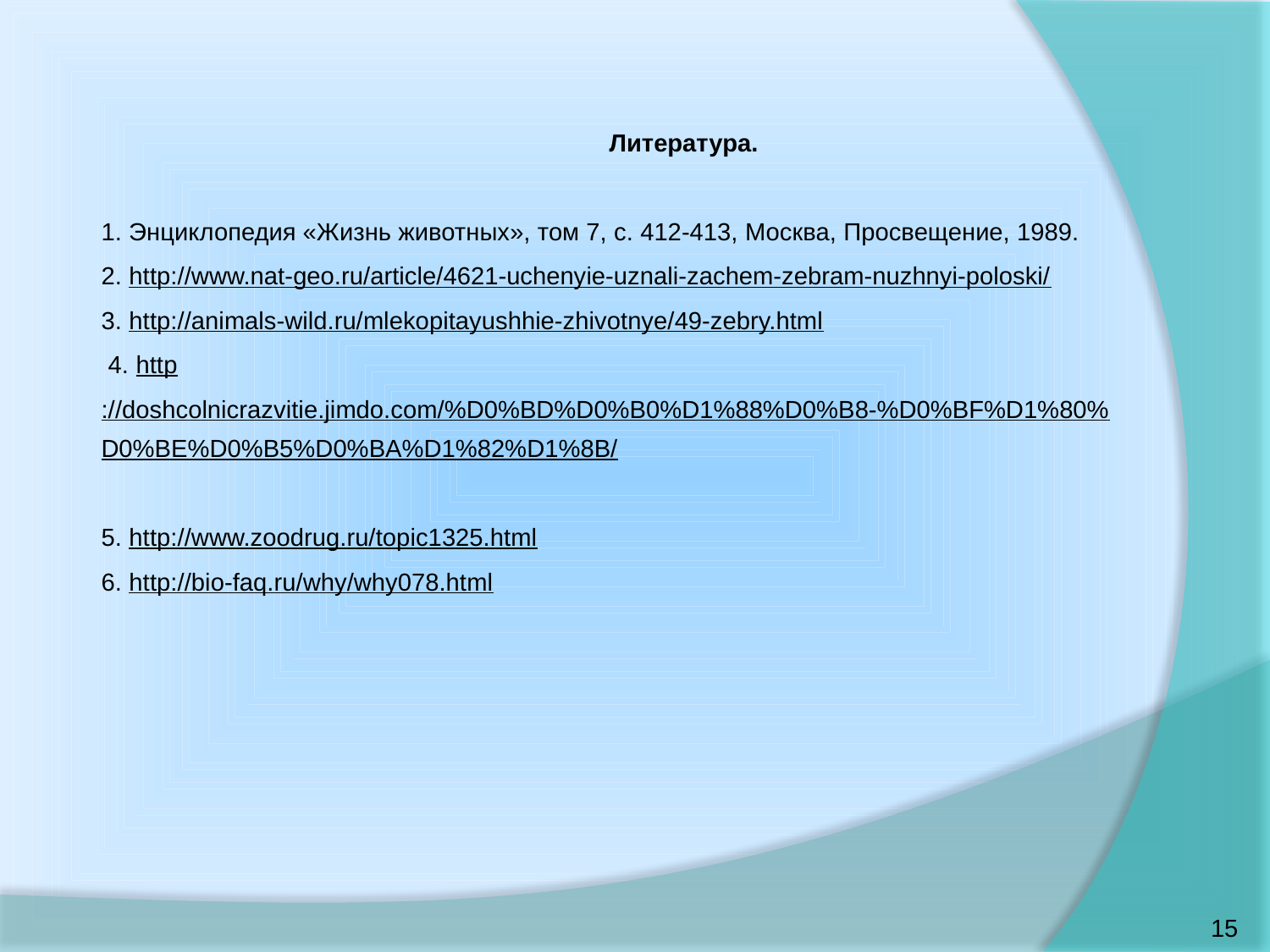

# Литература. 1. Энциклопедия «Жизнь животных», том 7, с. 412-413, Москва, Просвещение, 1989. 2. http://www.nat-geo.ru/article/4621-uchenyie-uznali-zachem-zebram-nuzhnyi-poloski/ 3. http://animals-wild.ru/mlekopitayushhie-zhivotnye/49-zebry.html 4. http://doshcolnicrazvitie.jimdo.com/%D0%BD%D0%B0%D1%88%D0%B8-%D0%BF%D1%80%D0%BE%D0%B5%D0%BA%D1%82%D1%8B/ 5. http://www.zoodrug.ru/topic1325.html 6. http://bio-faq.ru/why/why078.html
15